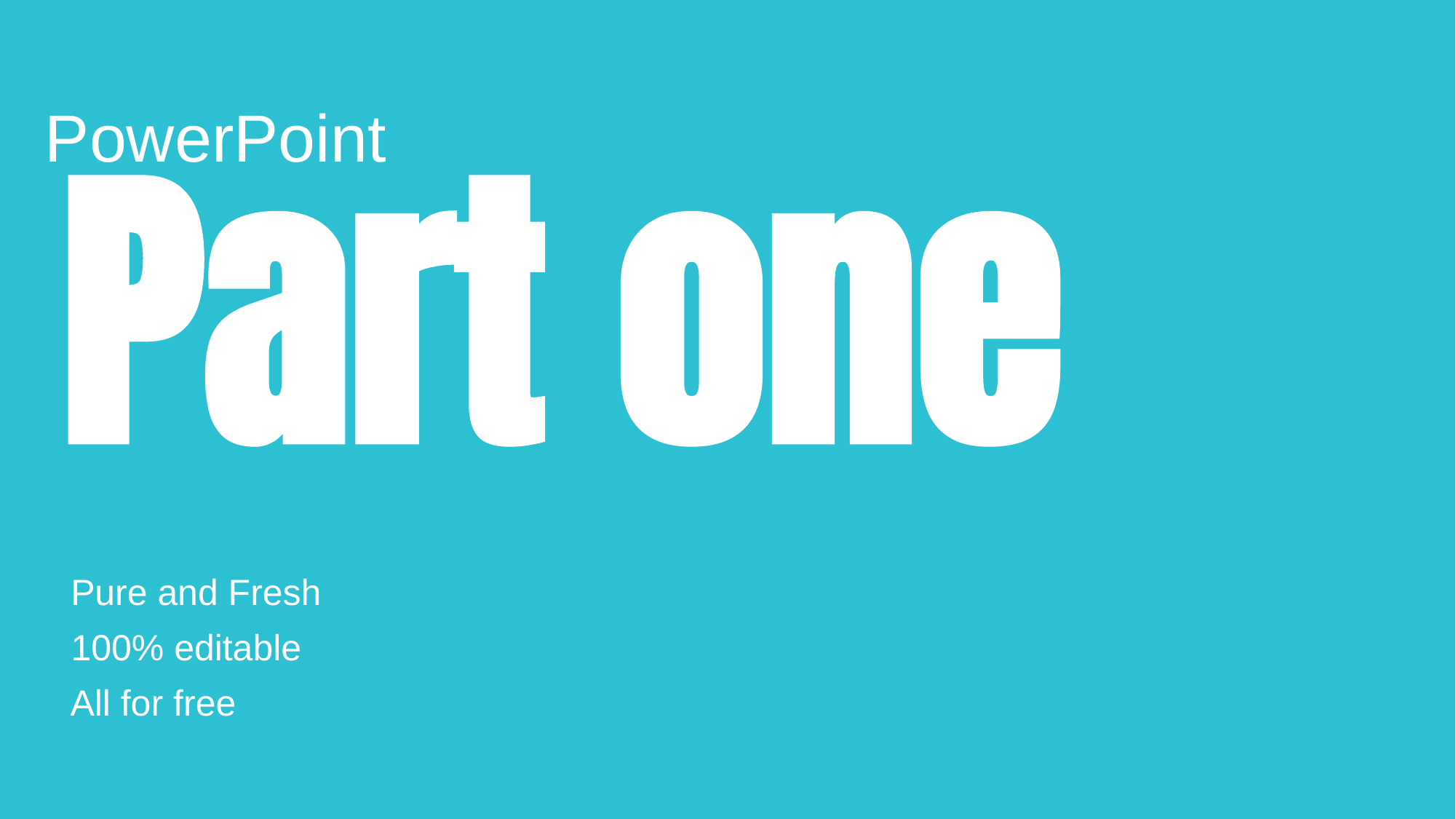

PowerPoint
Part one

Pure and Fresh
100% editable
All for free